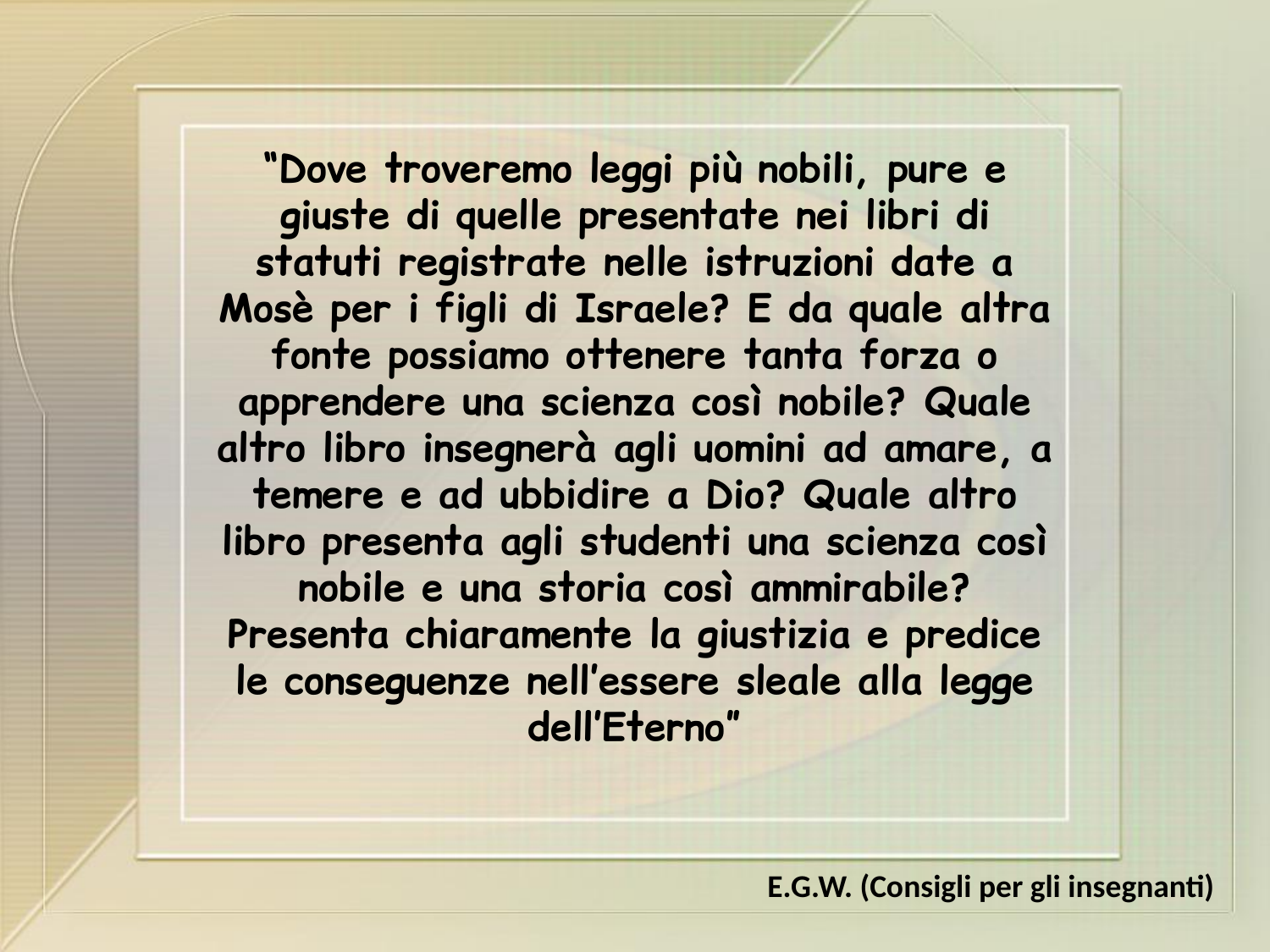

“Dove troveremo leggi più nobili, pure e giuste di quelle presentate nei libri di statuti registrate nelle istruzioni date a Mosè per i figli di Israele? E da quale altra fonte possiamo ottenere tanta forza o apprendere una scienza così nobile? Quale altro libro insegnerà agli uomini ad amare, a temere e ad ubbidire a Dio? Quale altro libro presenta agli studenti una scienza così nobile e una storia così ammirabile? Presenta chiaramente la giustizia e predice le conseguenze nell’essere sleale alla legge dell’Eterno”
E.G.W. (Consigli per gli insegnanti)